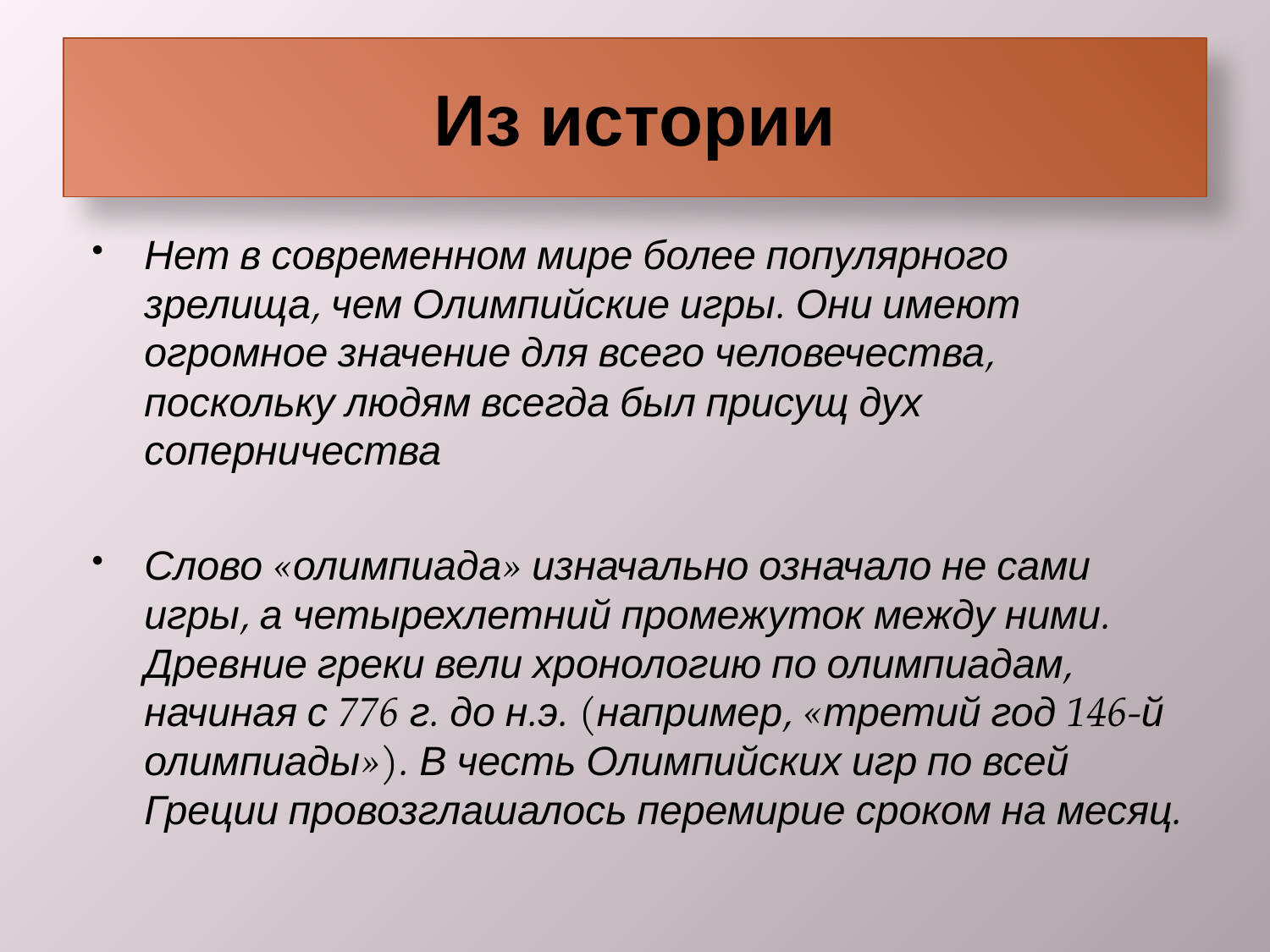

# Из истории
Нет в современном мире более популярного зрелища, чем Олимпийские игры. Они имеют огромное значение для всего человечества, поскольку людям всегда был присущ дух соперничества

Слово «олимпиада» изначально означало не сами игры, а четырехлетний промежуток между ними. Древние греки вели хронологию по олимпиадам, начиная с 776 г. до н.э. (например, «третий год 146-й олимпиады»). В честь Олимпийских игр по всей Греции провозглашалось перемирие сроком на месяц.